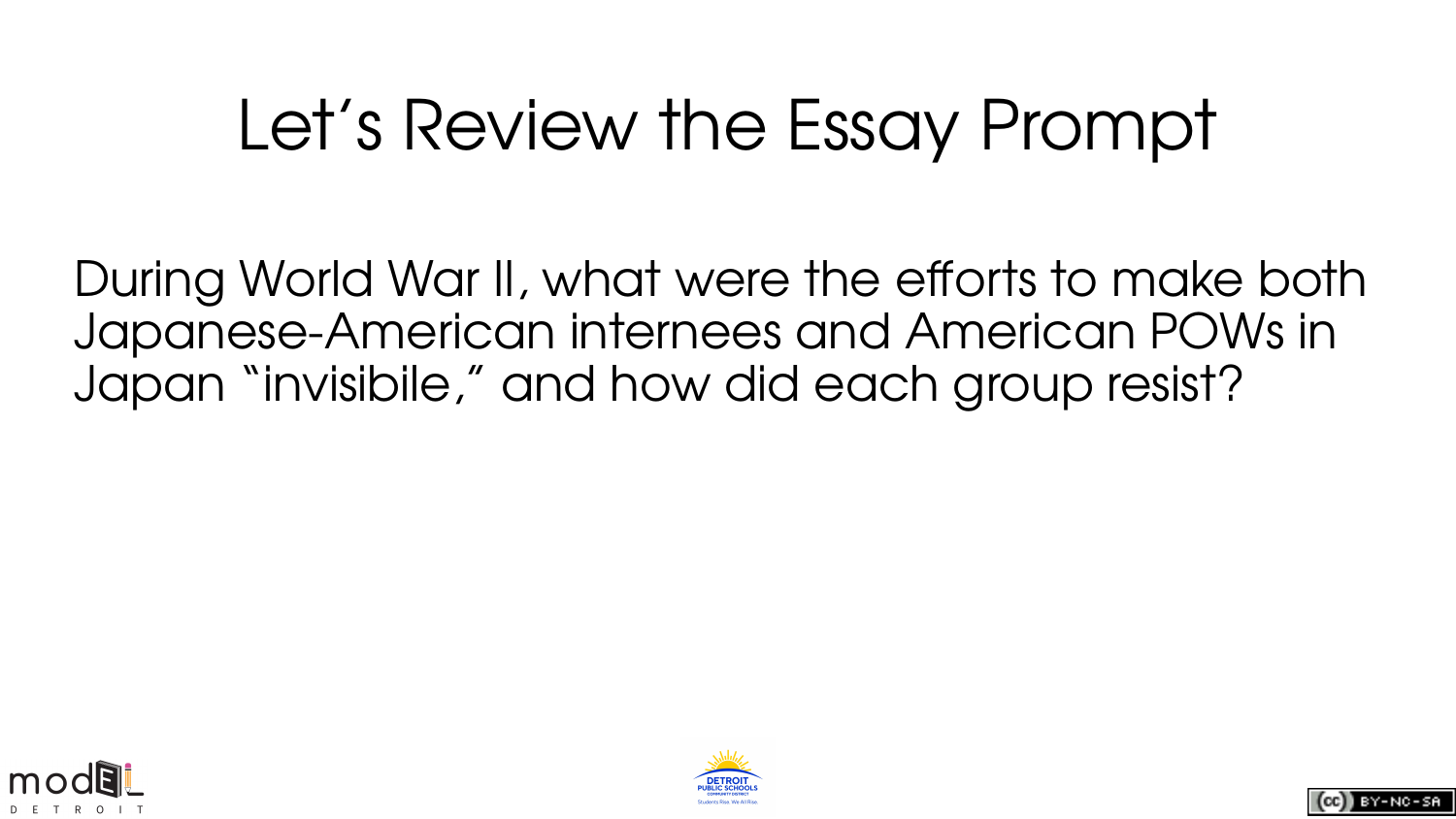

# Let’s Review the Essay Prompt
During World War II, what were the efforts to make both Japanese-American internees and American POWs in Japan “invisibile,” and how did each group resist?